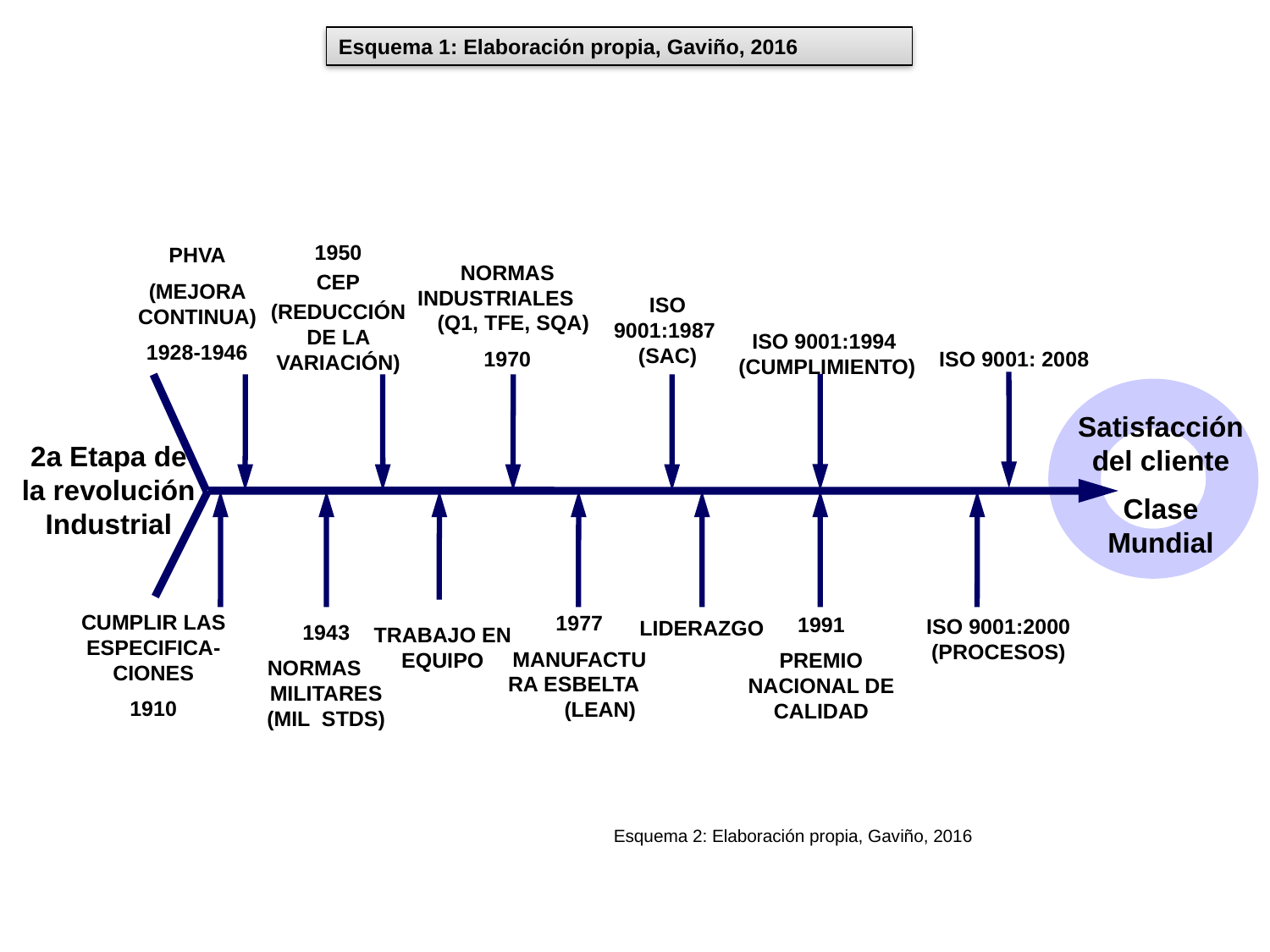

Esquema 1: Elaboración propia, Gaviño, 2016

ISO 9001:1987  (SAC)
1950
CEP
(REDUCCIÓN DE LA VARIACIÓN)
PHVA
(MEJORA CONTINUA)
1928-1946
NORMAS INDUSTRIALES       (Q1, TFE, SQA)
1970
ISO 9001:1994  (CUMPLIMIENTO)
ISO 9001: 2008

2a Etapa de la revolución Industrial

Satisfacción del cliente
Clase Mundial

CUMPLIR LAS ESPECIFICA-CIONES
1910
1977
MANUFACTURA ESBELTA          (LEAN)
1991
PREMIO NACIONAL DE CALIDAD
ISO 9001:2000 (PROCESOS)
LIDERAZGO
1943
NORMAS     MILITARES (MIL  STDS)
TRABAJO EN EQUIPO
Esquema 2: Elaboración propia, Gaviño, 2016